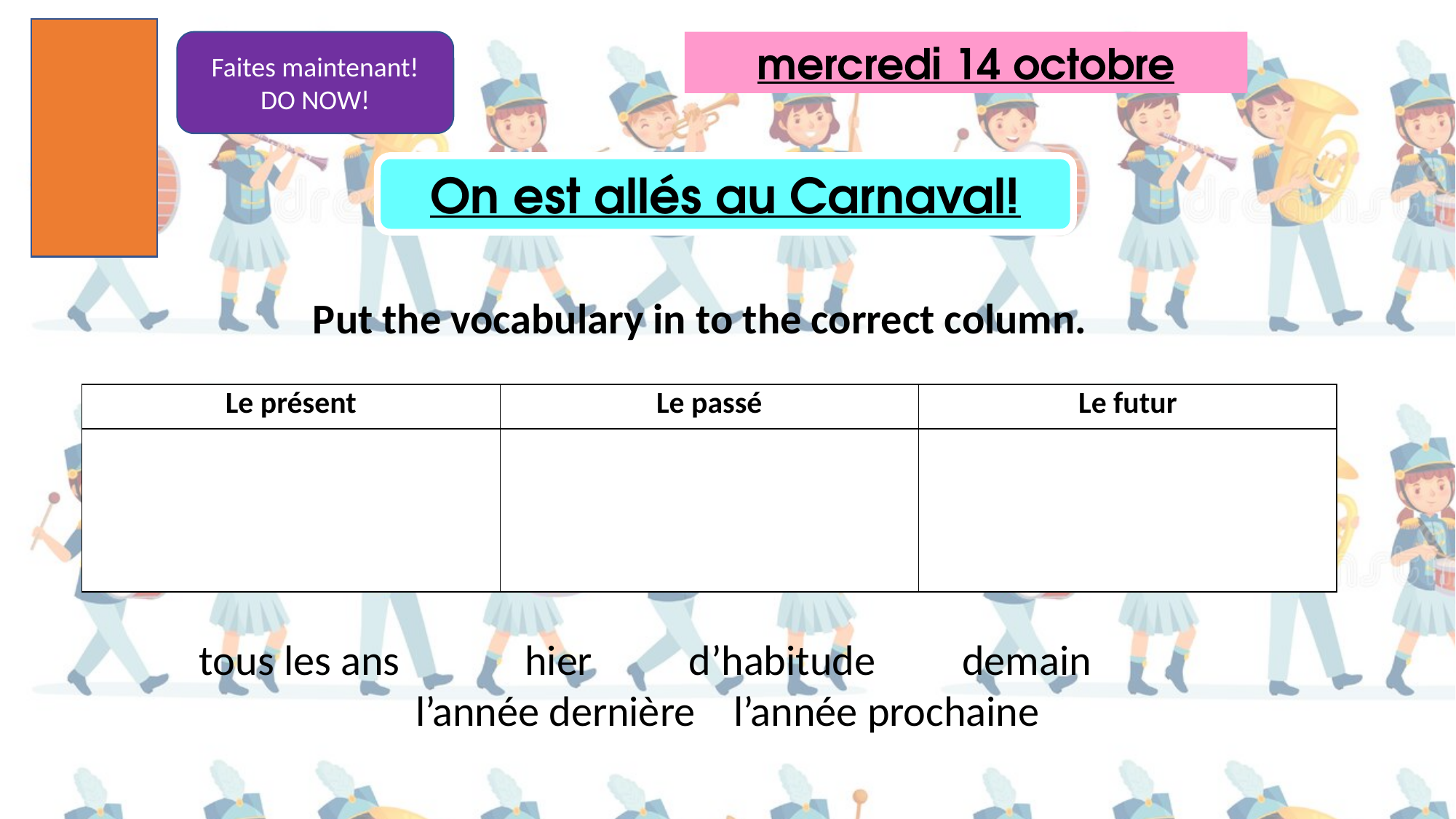

Faites maintenant!
DO NOW!
mercredi 14 octobre
#
On est allés au Carnaval!
Put the vocabulary in to the correct column.
| Le présent | Le passé | Le futur |
| --- | --- | --- |
|  |  |  |
tous les ans             hier          d’habitude         demain                  l’année dernière    l’année prochaine